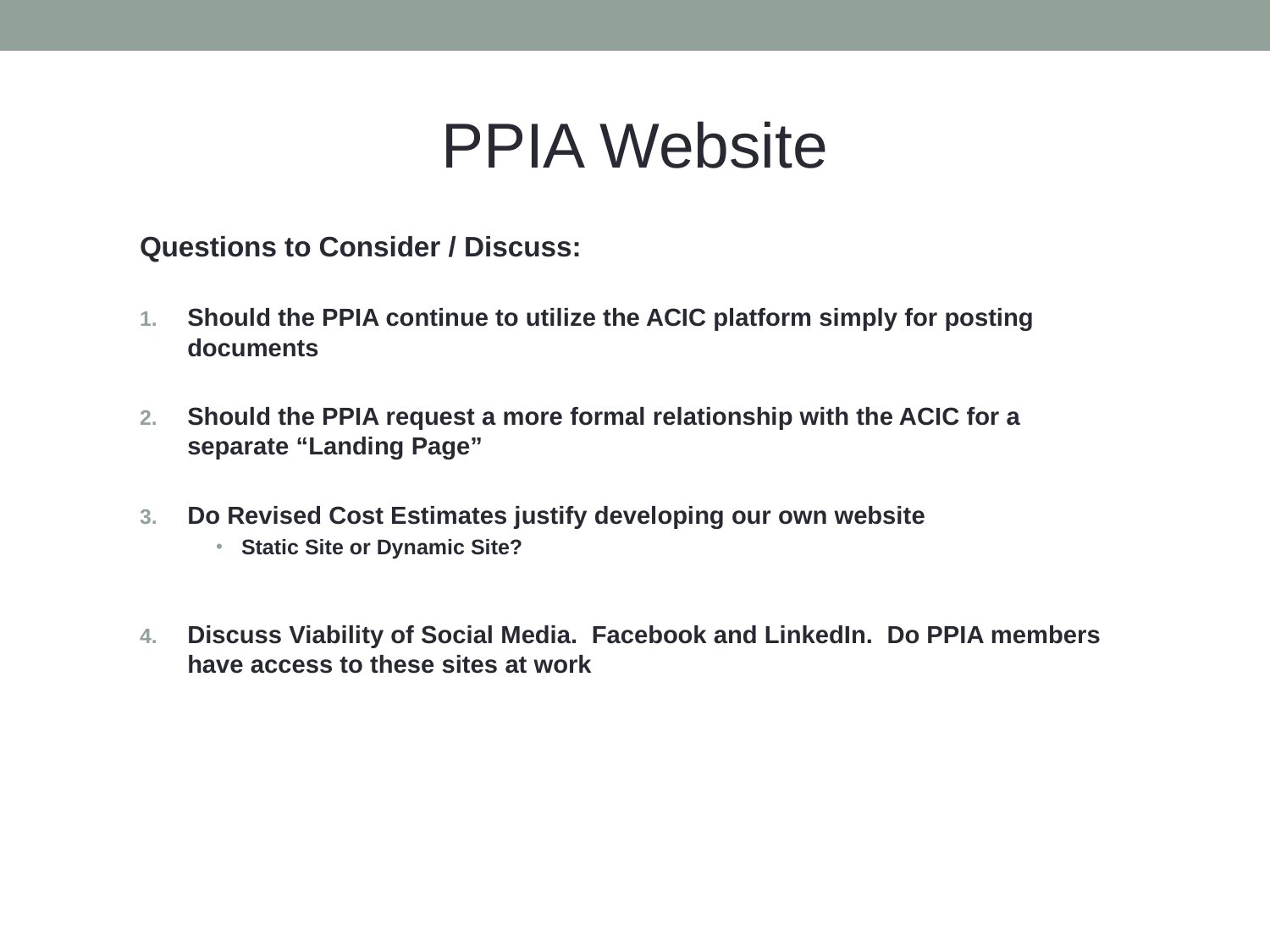

# PPIA Website
Questions to Consider / Discuss:

Should the PPIA continue to utilize the ACIC platform simply for posting documents

Should the PPIA request a more formal relationship with the ACIC for a separate “Landing Page”

Do Revised Cost Estimates justify developing our own website
Static Site or Dynamic Site?

Discuss Viability of Social Media.  Facebook and LinkedIn.  Do PPIA members have access to these sites at work